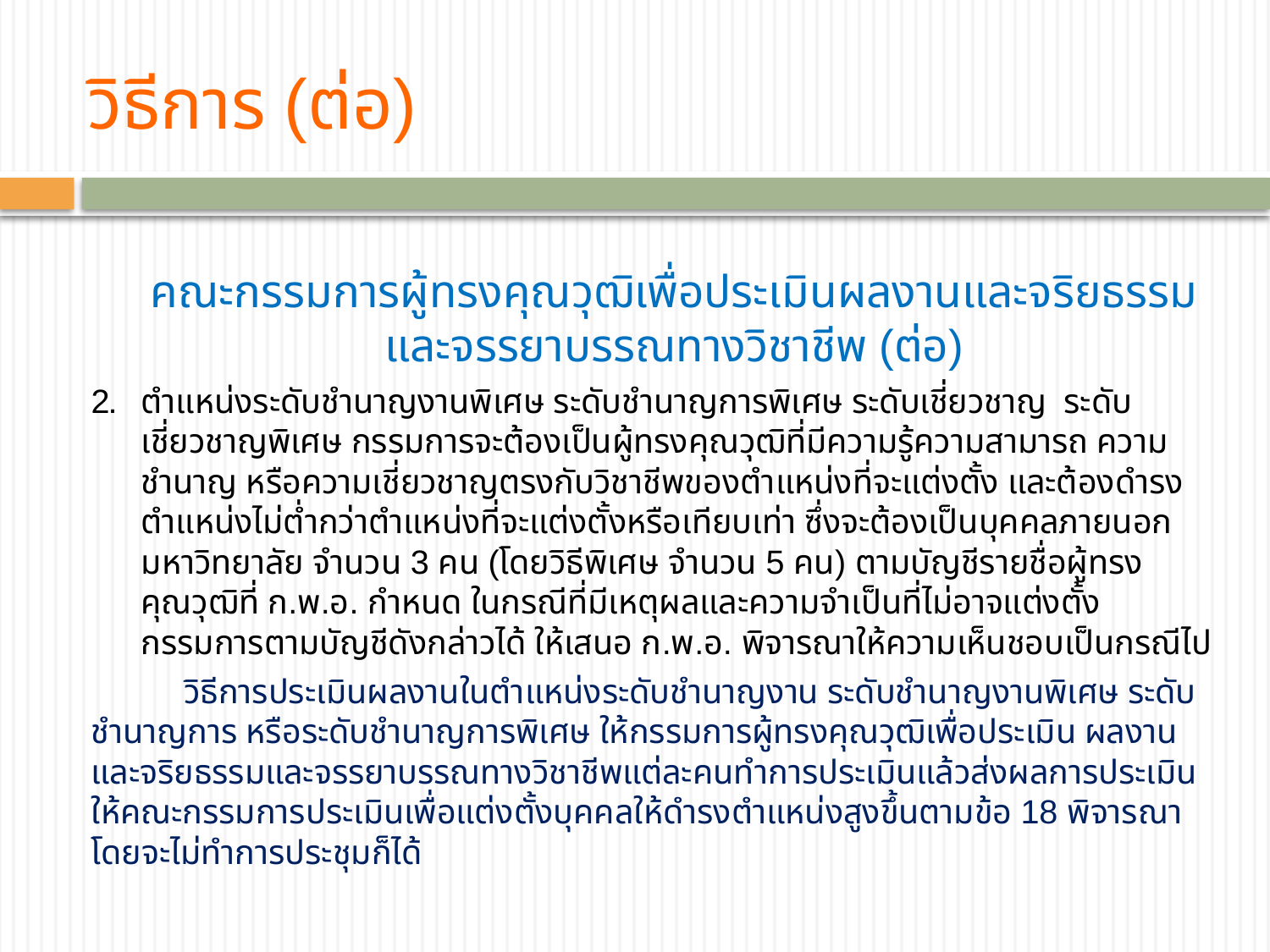

# วิธีการ (ต่อ)
คณะกรรมการผู้ทรงคุณวุฒิเพื่อประเมินผลงานและจริยธรรมและจรรยาบรรณทางวิชาชีพ (ต่อ)
ตำแหน่งระดับชำนาญงานพิเศษ ระดับชำนาญการพิเศษ ระดับเชี่ยวชาญ  ระดับเชี่ยวชาญพิเศษ กรรมการจะต้องเป็นผู้ทรงคุณวุฒิที่มีความรู้ความสามารถ ความชำนาญ หรือความเชี่ยวชาญตรงกับวิชาชีพของตำแหน่งที่จะแต่งตั้ง และต้องดำรงตำแหน่งไม่ต่ำกว่าตำแหน่งที่จะแต่งตั้งหรือเทียบเท่า ซึ่งจะต้องเป็นบุคคลภายนอกมหาวิทยาลัย จำนวน 3 คน (โดยวิธีพิเศษ จำนวน 5 คน) ตามบัญชีรายชื่อผู้ทรงคุณวุฒิที่ ก.พ.อ. กำหนด ในกรณีที่มีเหตุผลและความจำเป็นที่ไม่อาจแต่งตั้งกรรมการตามบัญชีดังกล่าวได้ ให้เสนอ ก.พ.อ. พิจารณาให้ความเห็นชอบเป็นกรณีไป
	วิธีการประเมินผลงานในตำแหน่งระดับชำนาญงาน ระดับชำนาญงานพิเศษ ระดับชำนาญการ หรือระดับชำนาญการพิเศษ ให้กรรมการผู้ทรงคุณวุฒิเพื่อประเมิน ผลงานและจริยธรรมและจรรยาบรรณทางวิชาชีพแต่ละคนทำการประเมินแล้วส่งผลการประเมินให้คณะกรรมการประเมินเพื่อแต่งตั้งบุคคลให้ดำรงตำแหน่งสูงขึ้นตามข้อ 18 พิจารณาโดยจะไม่ทำการประชุมก็ได้